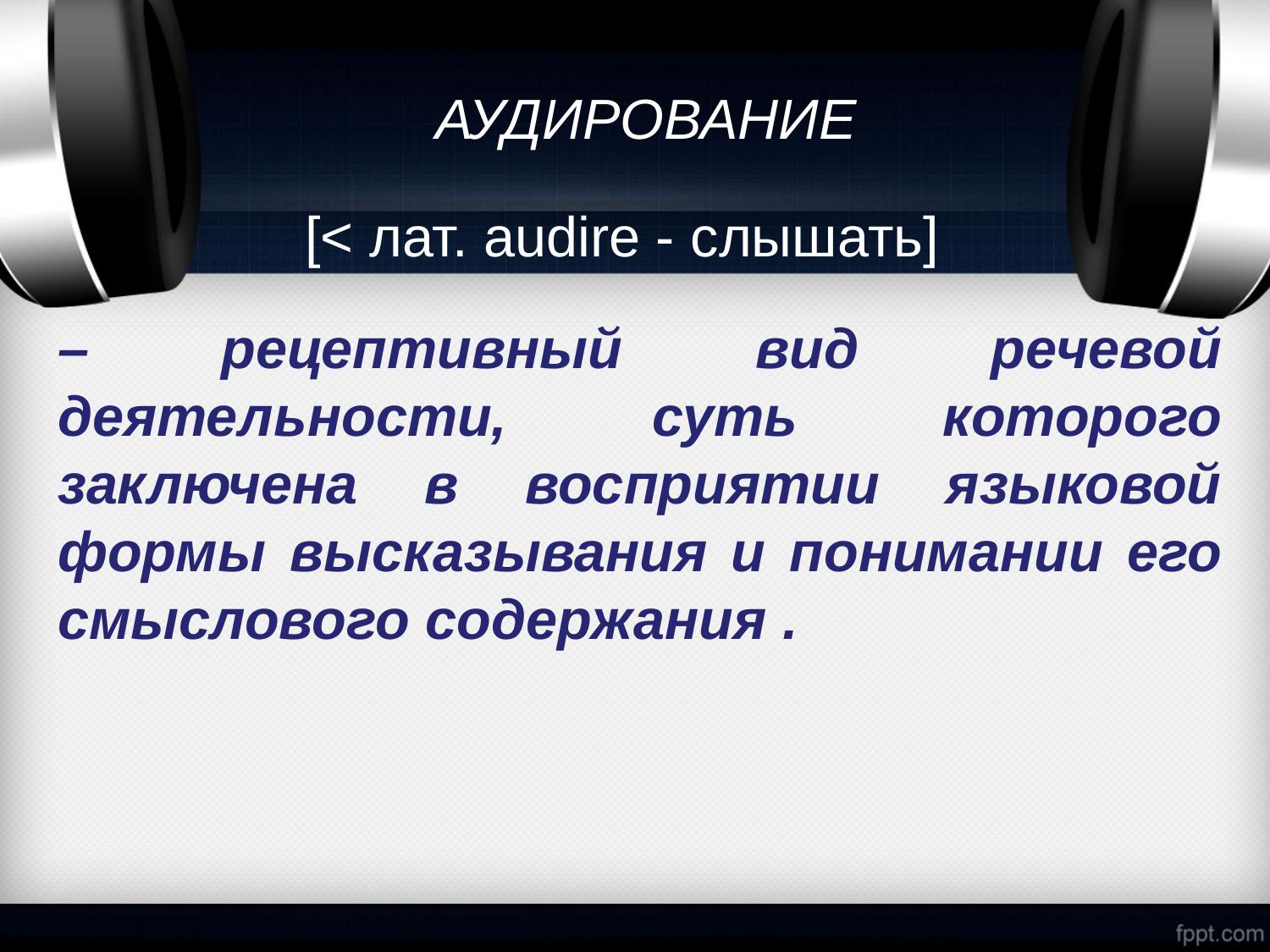

# АУДИРОВАНИЕ
[< лат. audire - слышать]
– рецептивный вид речевой деятельности, суть которого заключена в восприятии языковой формы высказывания и понимании его смыслового содержания .